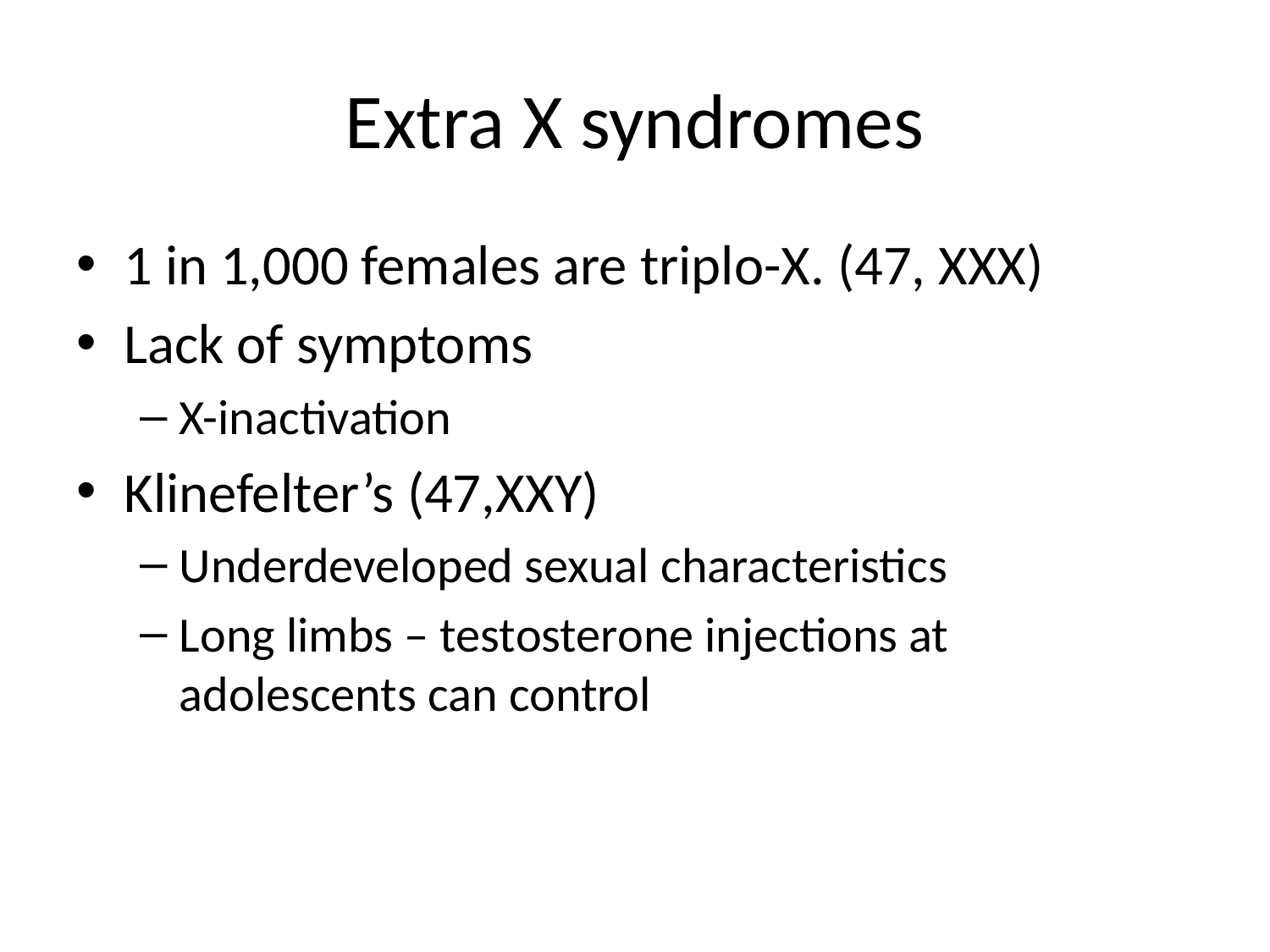

# Extra X syndromes
1 in 1,000 females are triplo-X. (47, XXX)
Lack of symptoms
X-inactivation
Klinefelter’s (47,XXY)
Underdeveloped sexual characteristics
Long limbs – testosterone injections at adolescents can control